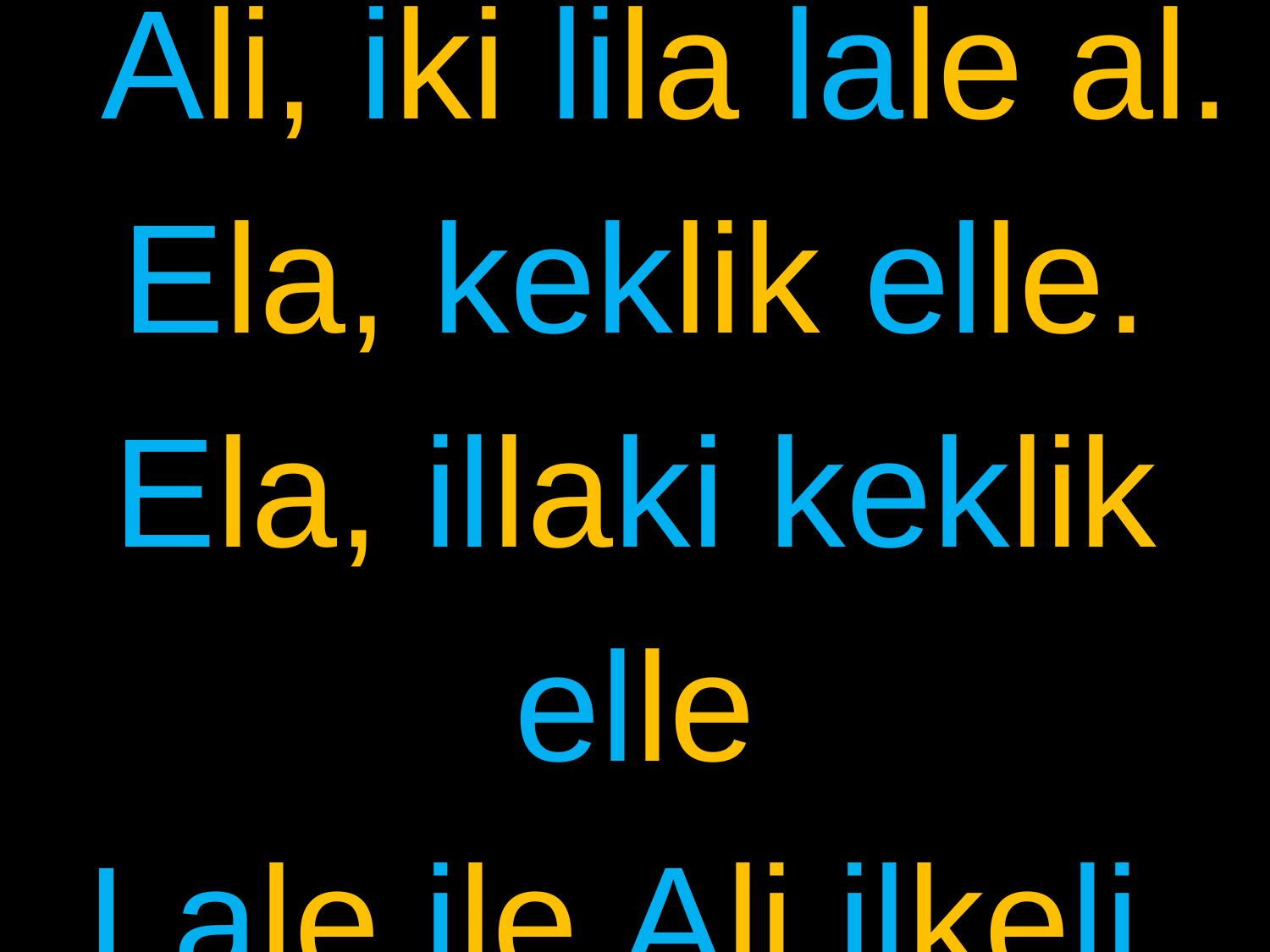

# Ali, iki lila lale al. Ela, keklik elle. Ela, illaki keklik elle Lale ile Ali ilkeli.